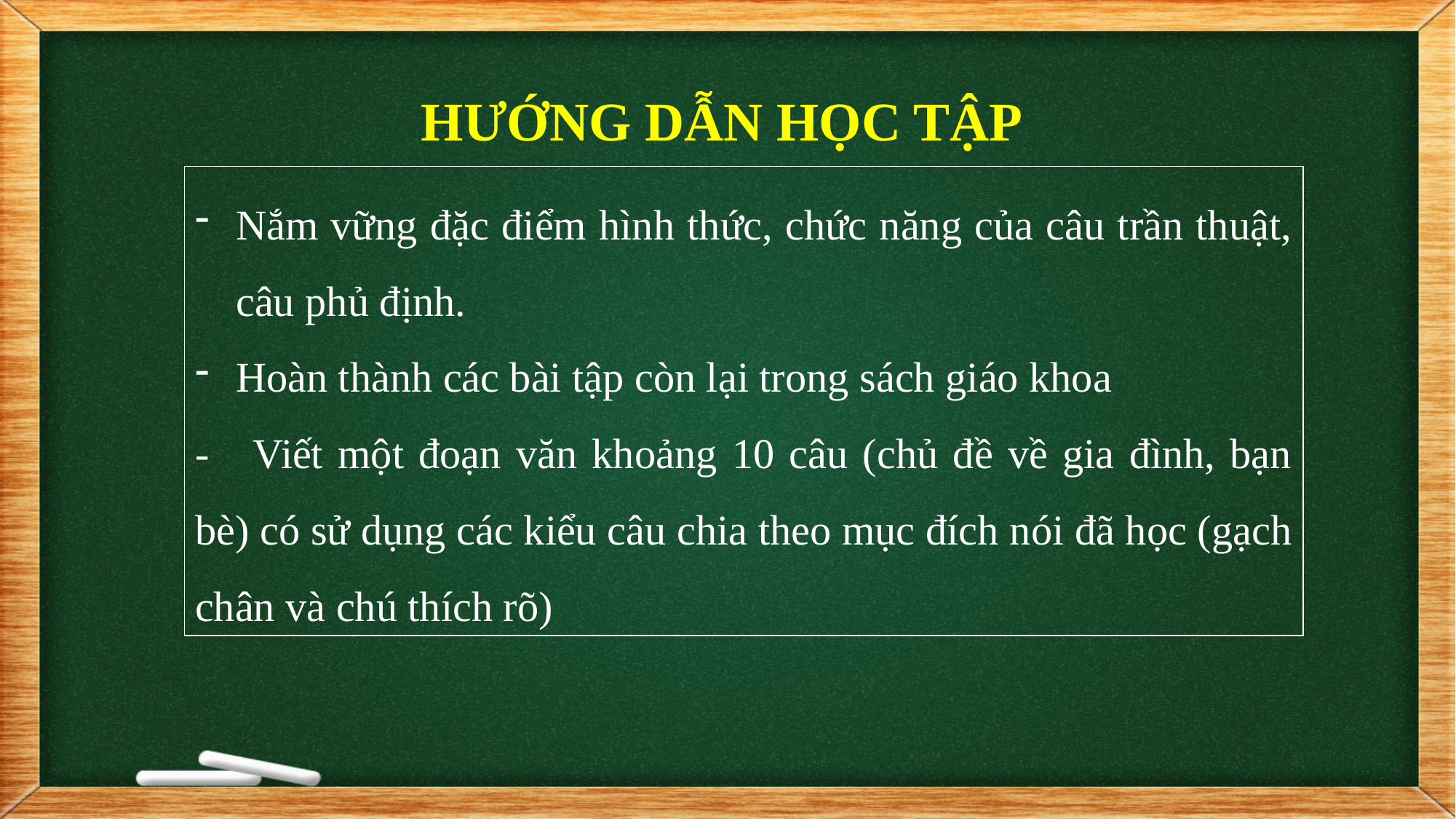

# HƯỚNG DẪN HỌC TẬP
Nắm vững đặc điểm hình thức, chức năng của câu trần thuật, câu phủ định.
Hoàn thành các bài tập còn lại trong sách giáo khoa
-   Viết một đoạn văn khoảng 10 câu (chủ đề về gia đình, bạn bè) có sử dụng các kiểu câu chia theo mục đích nói đã học (gạch chân và chú thích rõ)